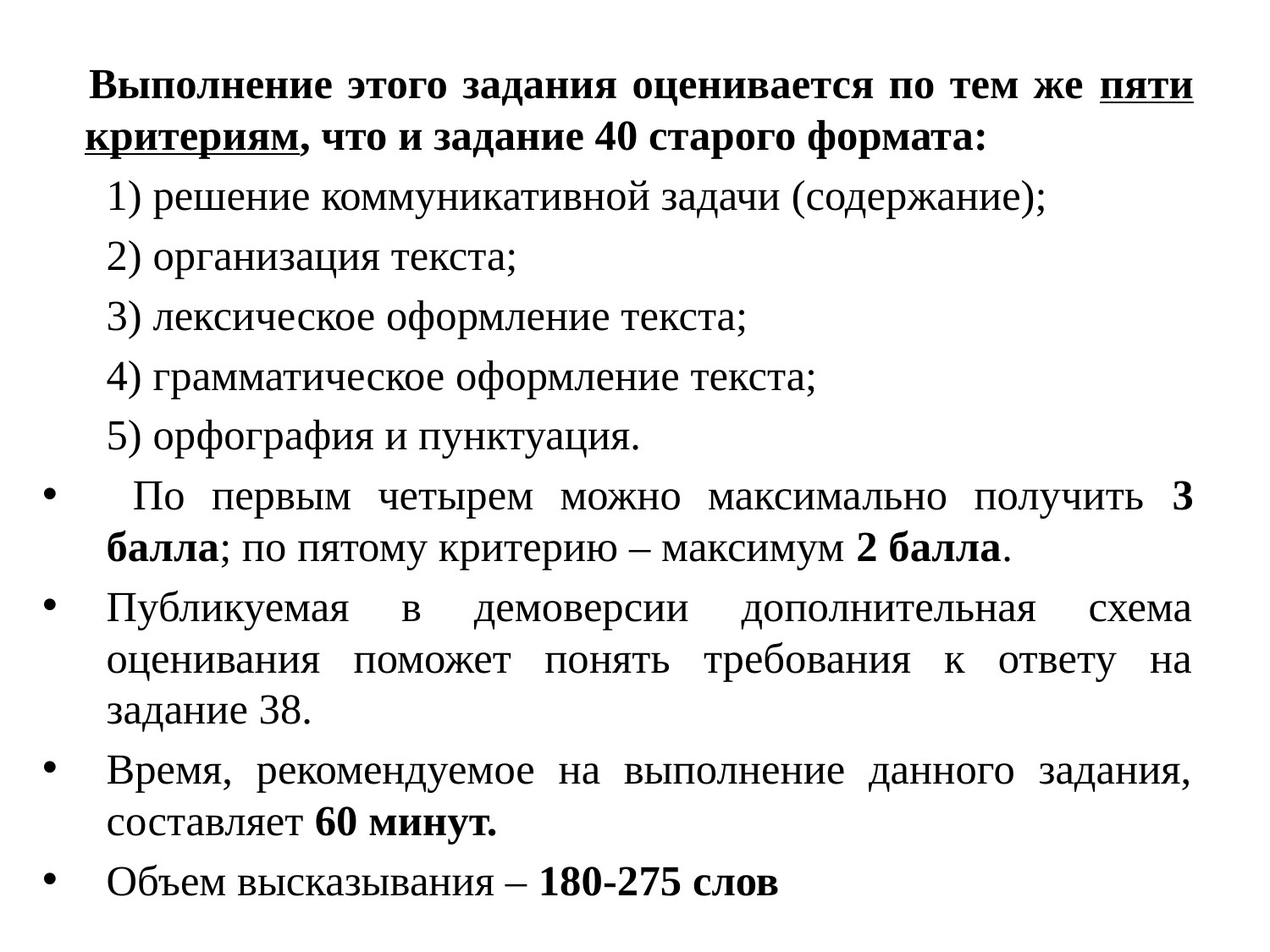

Выполнение этого задания оценивается по тем же пяти критериям, что и задание 40 старого формата:
	1) решение коммуникативной задачи (содержание);
	2) организация текста;
	3) лексическое оформление текста;
	4) грамматическое оформление текста;
	5) орфография и пунктуация.
 По первым четырем можно максимально получить 3 балла; по пятому критерию – максимум 2 балла.
Публикуемая в демоверсии дополнительная схема оценивания поможет понять требования к ответу на задание 38.
Время, рекомендуемое на выполнение данного задания, составляет 60 минут.
Объем высказывания – 180-275 слов

#